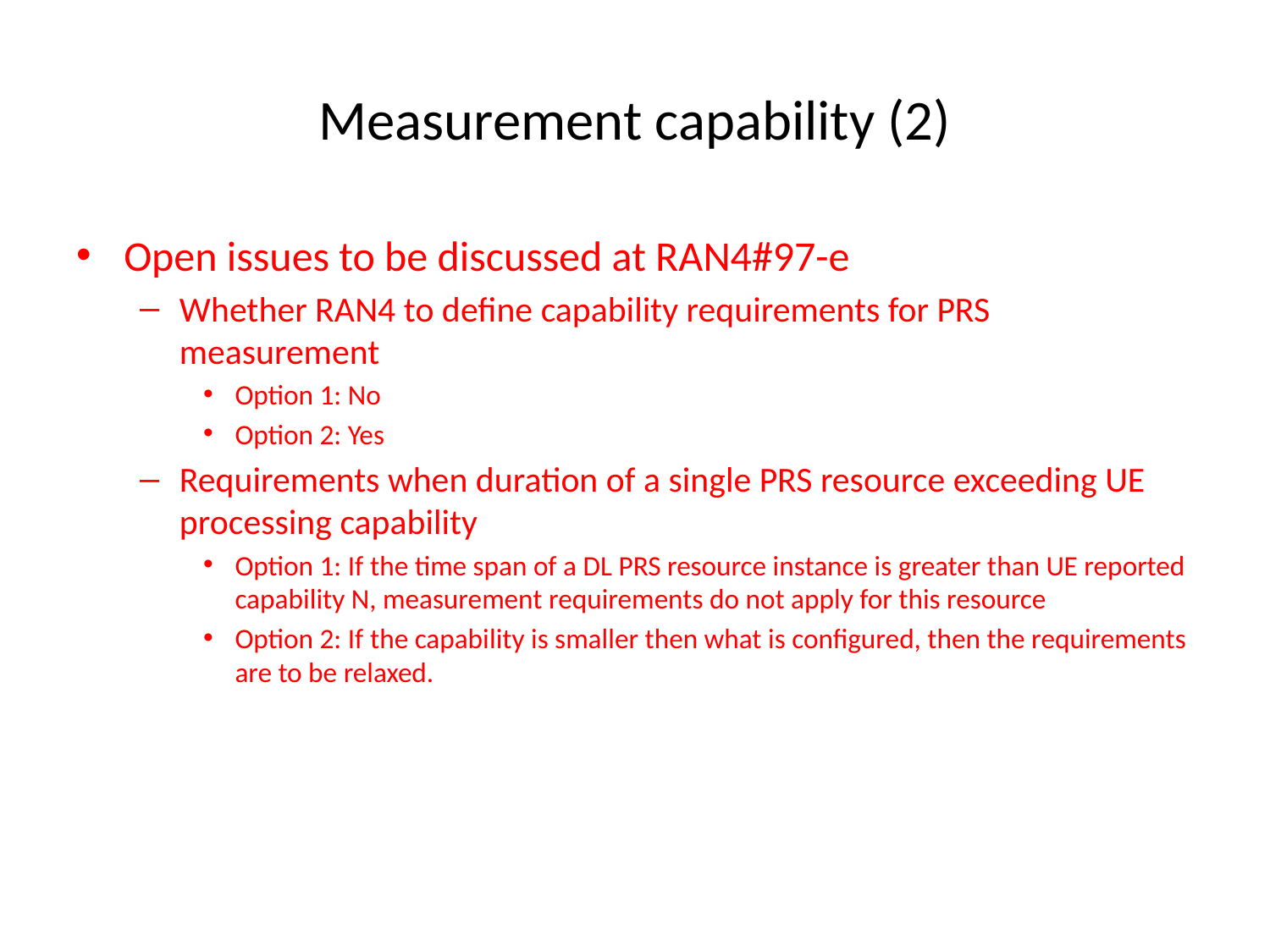

# Measurement capability (2)
Open issues to be discussed at RAN4#97-e
Whether RAN4 to define capability requirements for PRS measurement
Option 1: No
Option 2: Yes
Requirements when duration of a single PRS resource exceeding UE processing capability
Option 1: If the time span of a DL PRS resource instance is greater than UE reported capability N, measurement requirements do not apply for this resource
Option 2: If the capability is smaller then what is configured, then the requirements are to be relaxed.